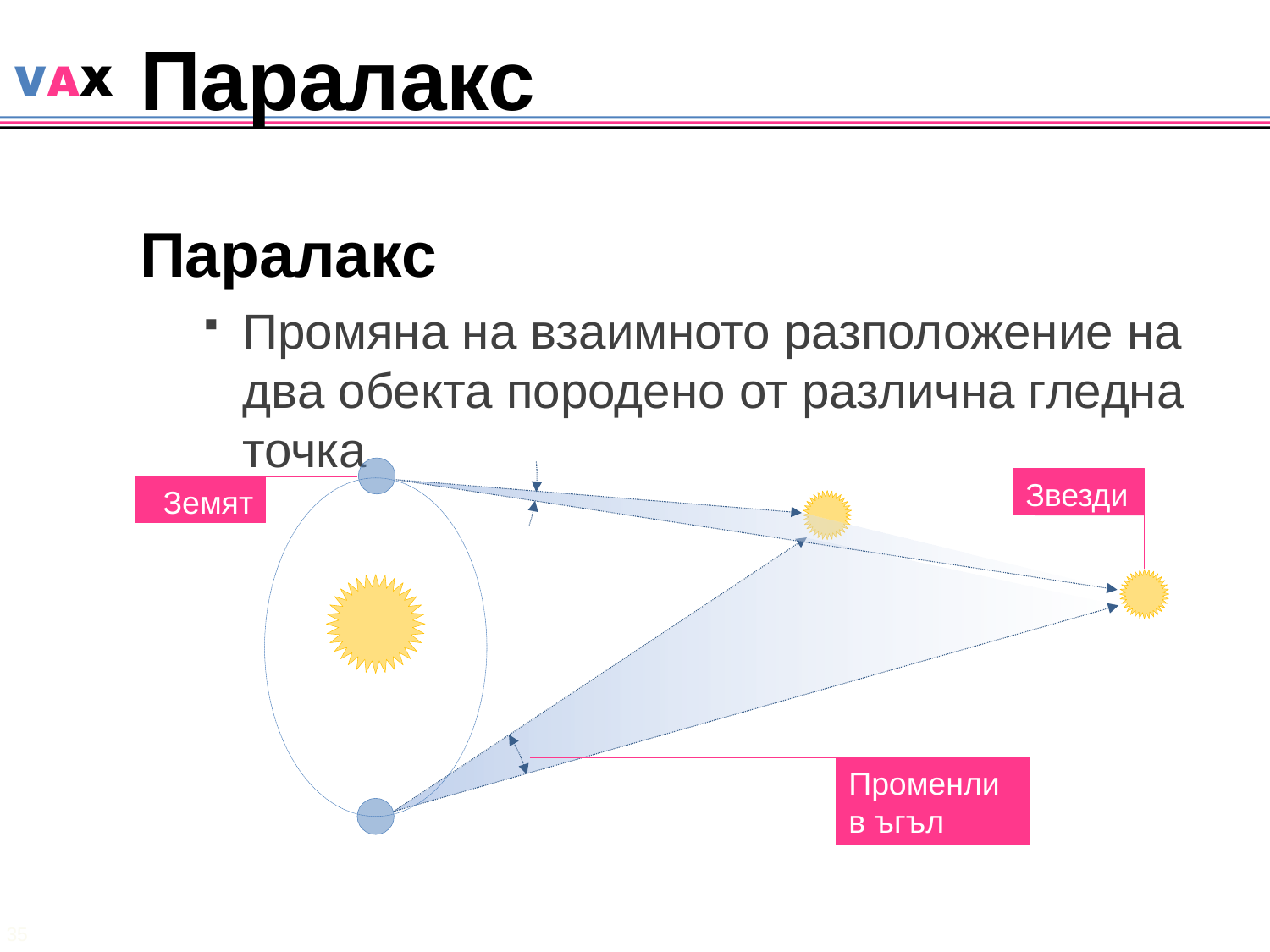

# Паралакс
Паралакс
Промяна на взаимното разположение на два обекта породено от различна гледна точка

Звезди
Земята

Променлив ъгъл